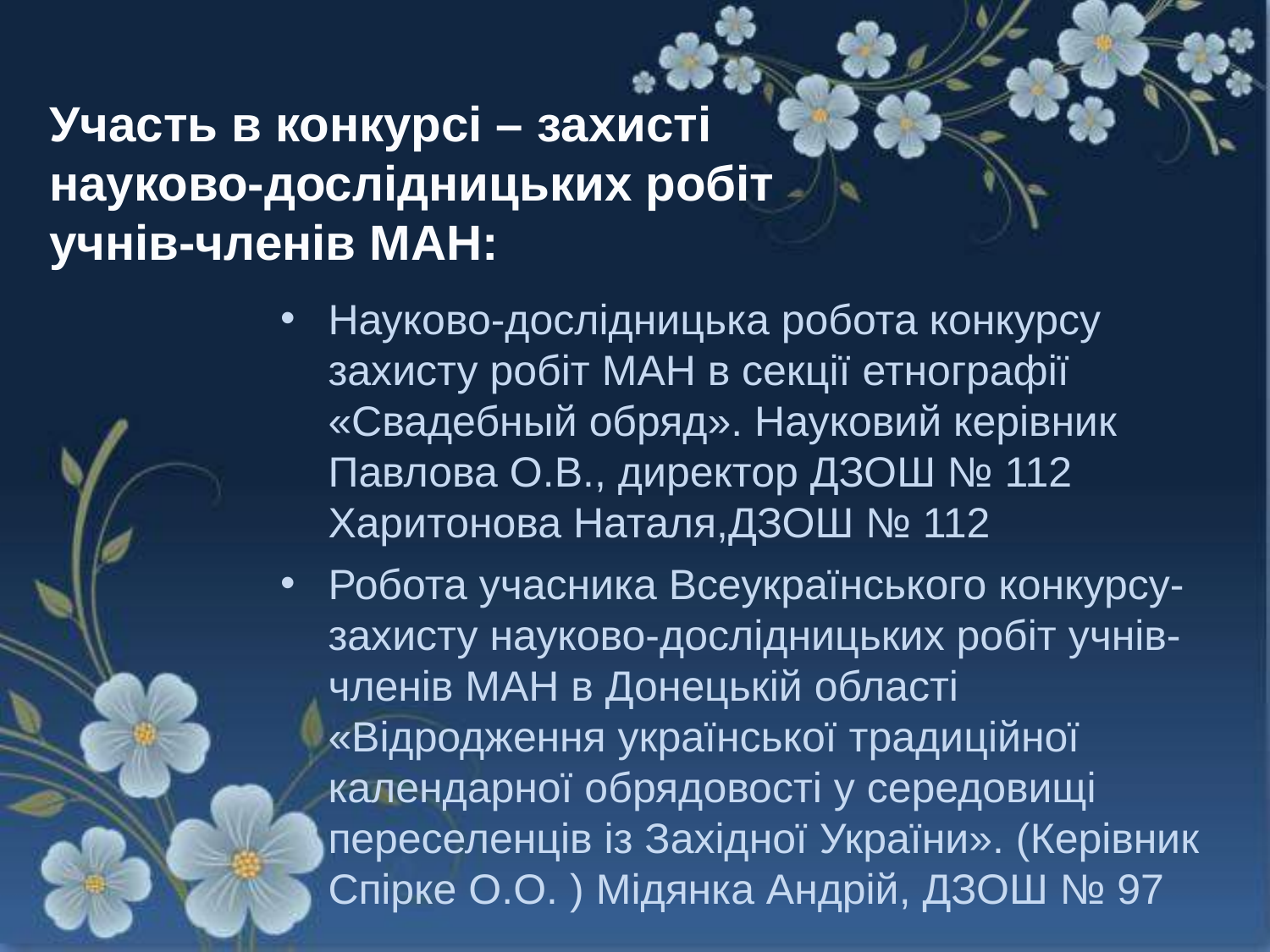

Участь в конкурсі – захисті науково-дослідницьких робіт учнів-членів МАН:
Науково-дослідницька робота конкурсу захисту робіт МАН в секції етнографії «Свадебный обряд». Науковий керівник Павлова О.В., директор ДЗОШ № 112 Харитонова Наталя,ДЗОШ № 112
Робота учасника Всеукраїнського конкурсу-захисту науково-дослідницьких робіт учнів-членів МАН в Донецькій області «Відродження української традиційної календарної обрядовості у середовищі переселенців із Західної України». (Керівник Спірке О.О. ) Мідянка Андрій, ДЗОШ № 97